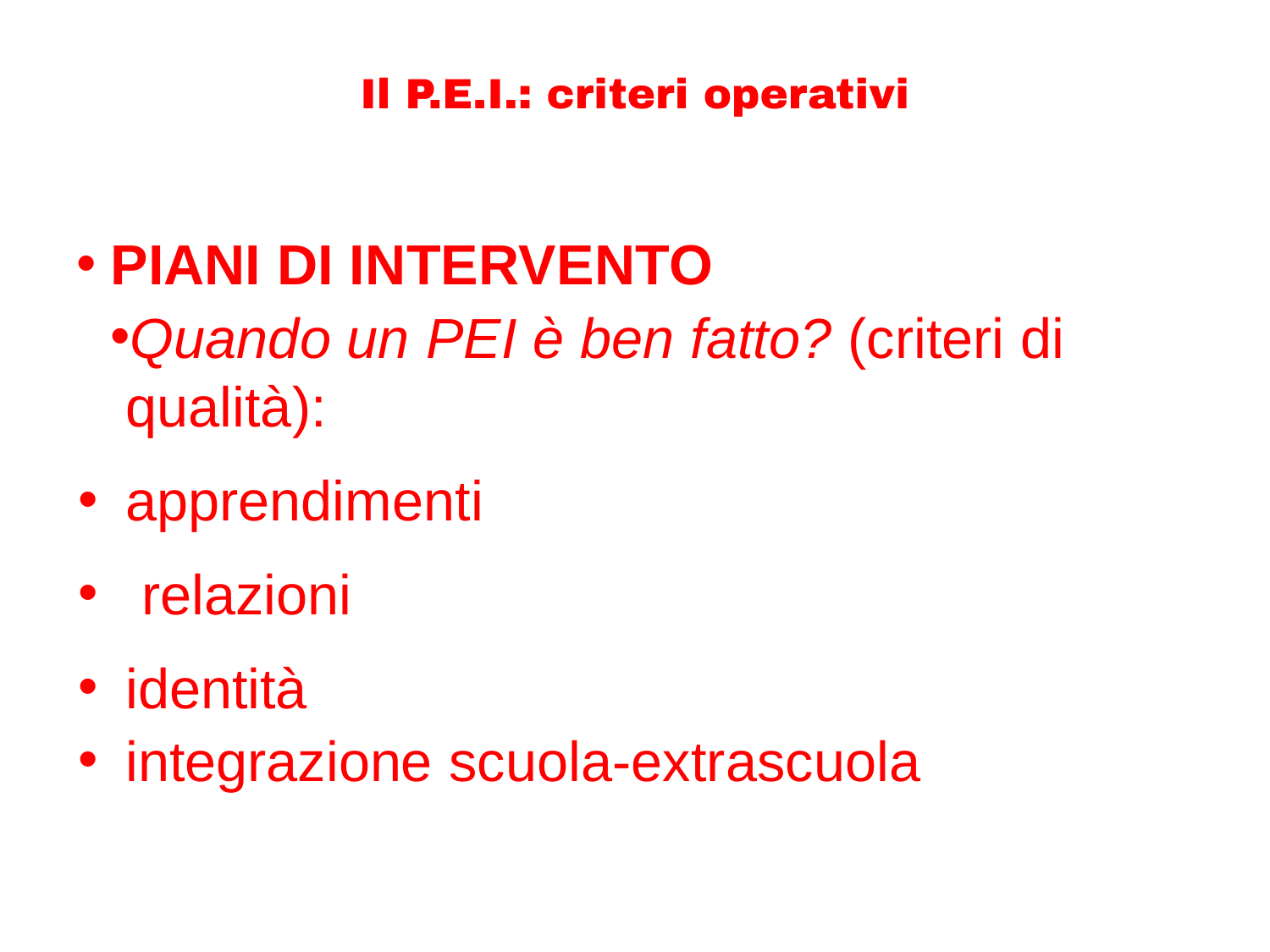

# Il P.E.I.: criteri operativi
PIANI DI INTERVENTO
Quando un PEI è ben fatto? (criteri di  qualità):
apprendimenti
 relazioni
identità
integrazione scuola-extrascuola